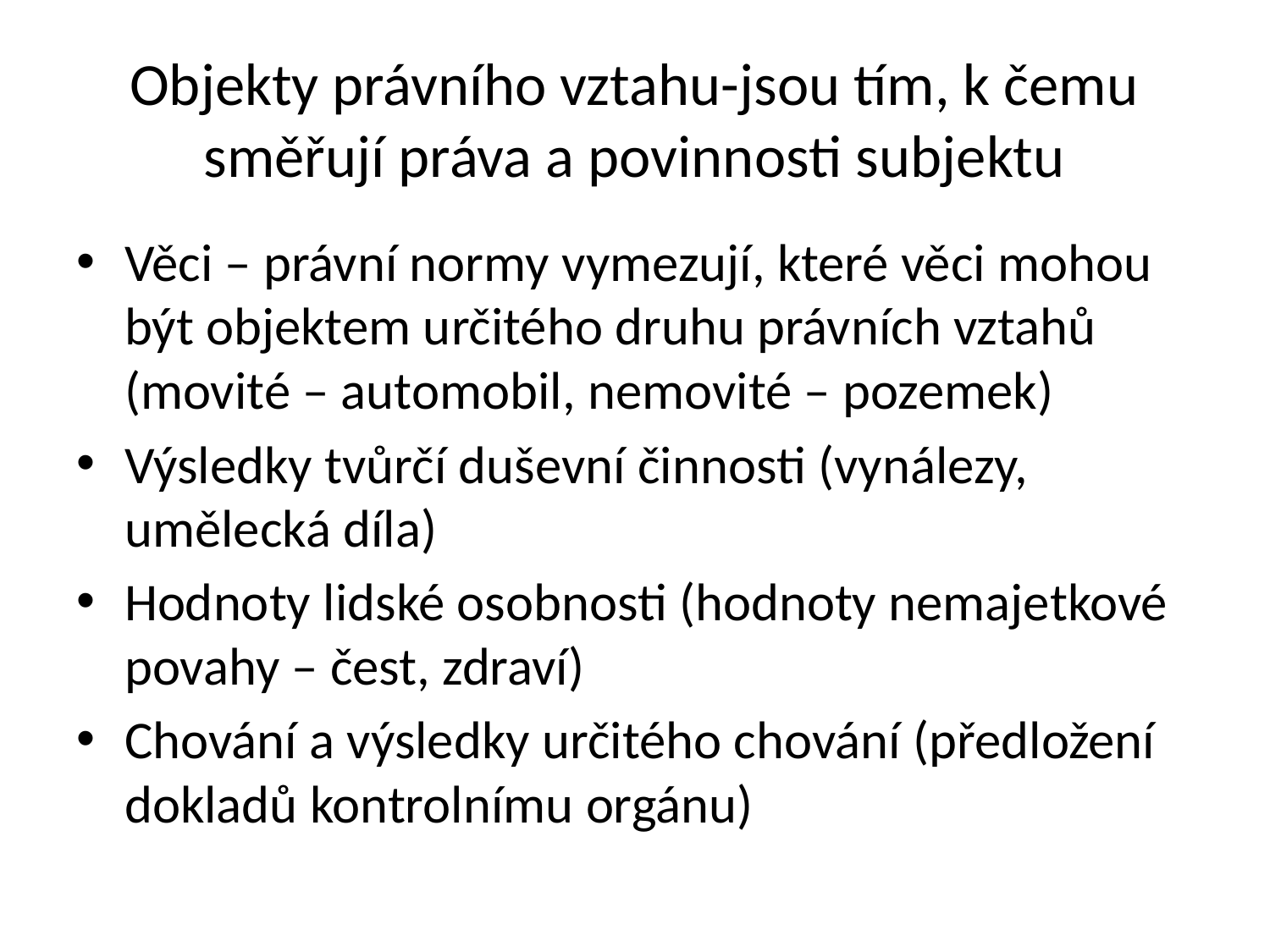

# Objekty právního vztahu-jsou tím, k čemu směřují práva a povinnosti subjektu
Věci – právní normy vymezují, které věci mohou být objektem určitého druhu právních vztahů (movité – automobil, nemovité – pozemek)
Výsledky tvůrčí duševní činnosti (vynálezy, umělecká díla)
Hodnoty lidské osobnosti (hodnoty nemajetkové povahy – čest, zdraví)
Chování a výsledky určitého chování (předložení dokladů kontrolnímu orgánu)